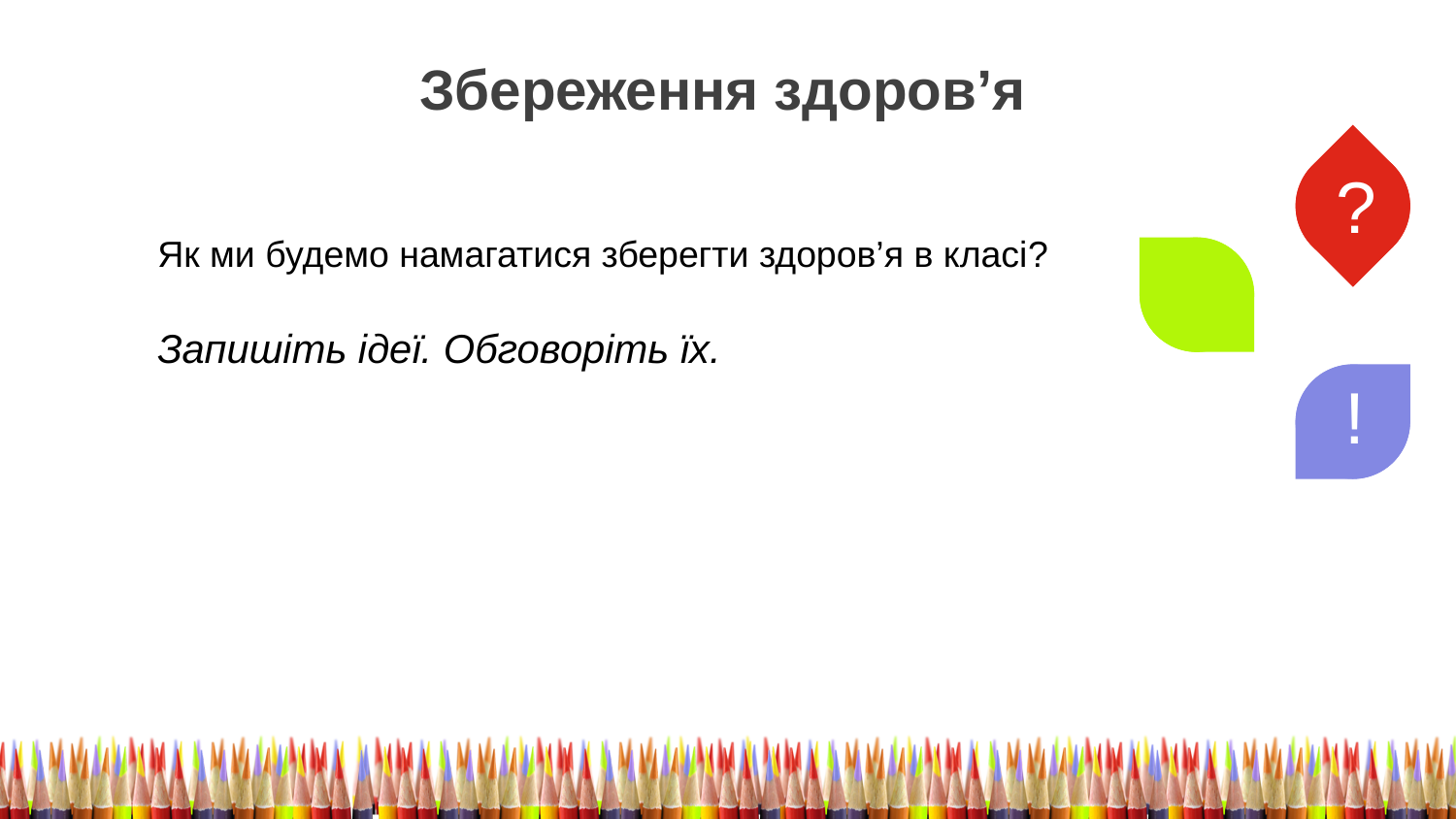

Збереження здоров’я

?

Як ми будемо намагатися зберегти здоров’я в класі?

Запишіть ідеї. Обговоріть їх.

!